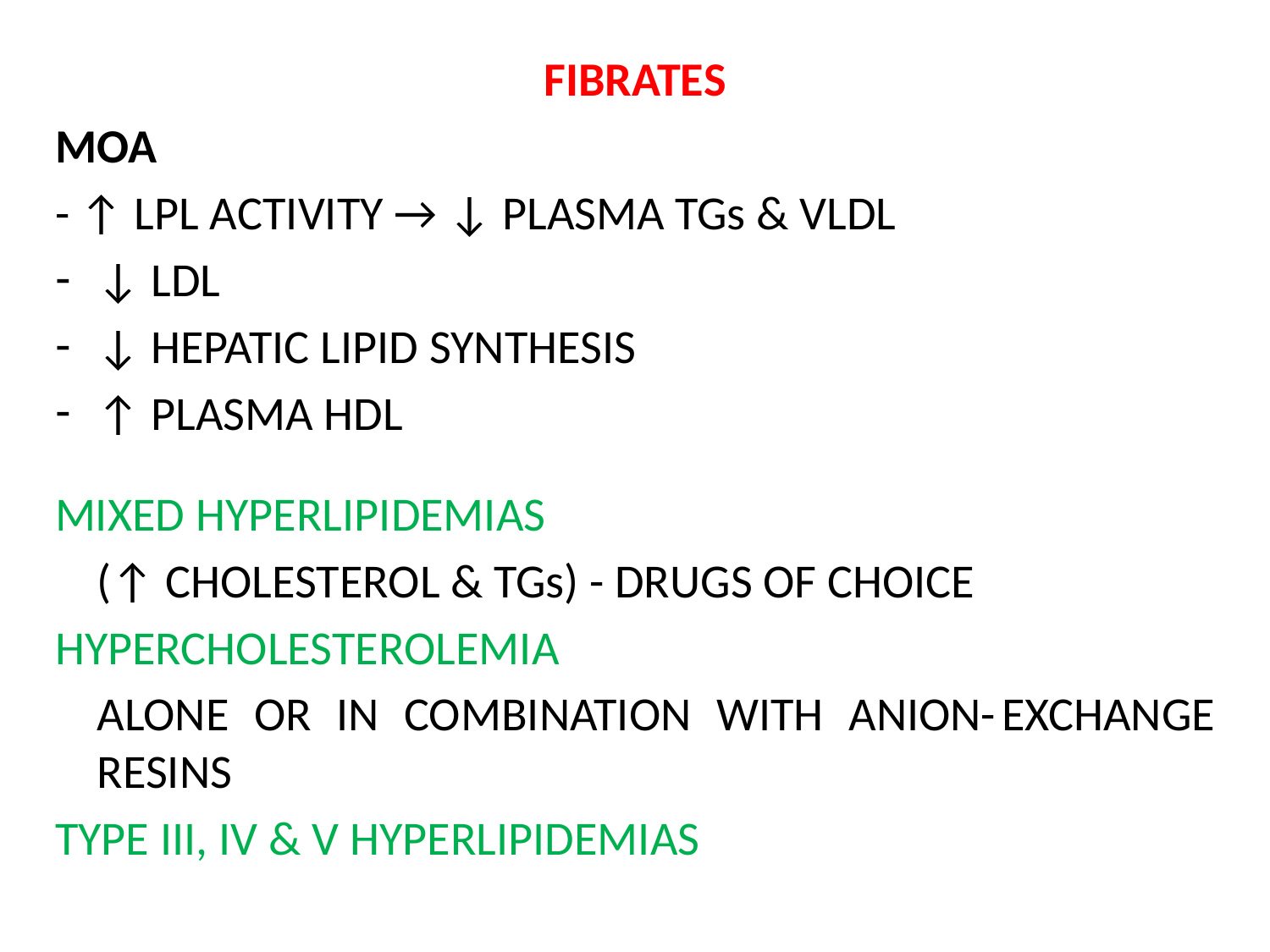

FIBRATES
MOA
- ↑ LPL ACTIVITY → ↓ PLASMA TGs & VLDL
↓ LDL
↓ HEPATIC LIPID SYNTHESIS
↑ PLASMA HDL

MIXED HYPERLIPIDEMIAS
		(↑ CHOLESTEROL & TGs) - DRUGS OF CHOICE
HYPERCHOLESTEROLEMIA
		ALONE OR IN COMBINATION WITH ANION-	EXCHANGE RESINS
TYPE III, IV & V HYPERLIPIDEMIAS